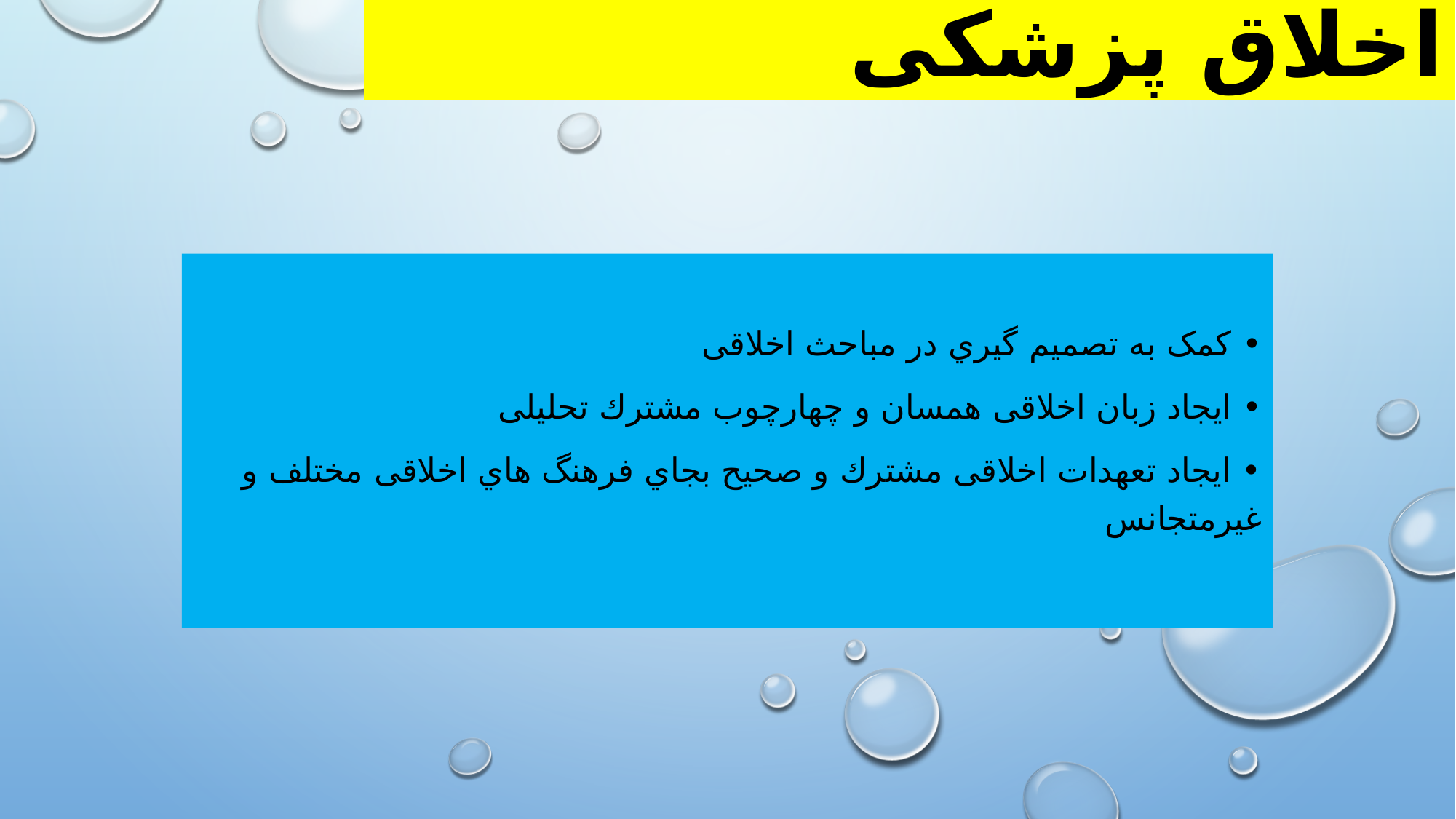

# اخلاق پزشکی

• کمک به تصمیم گیري در مباحث اخلاقی
• ایجاد زبان اخلاقی همسان و چهارچوب مشترك تحلیلی
• ایجاد تعهدات اخلاقی مشترك و صحیح بجاي فرهنگ هاي اخلاقی مختلف و غیرمتجانس